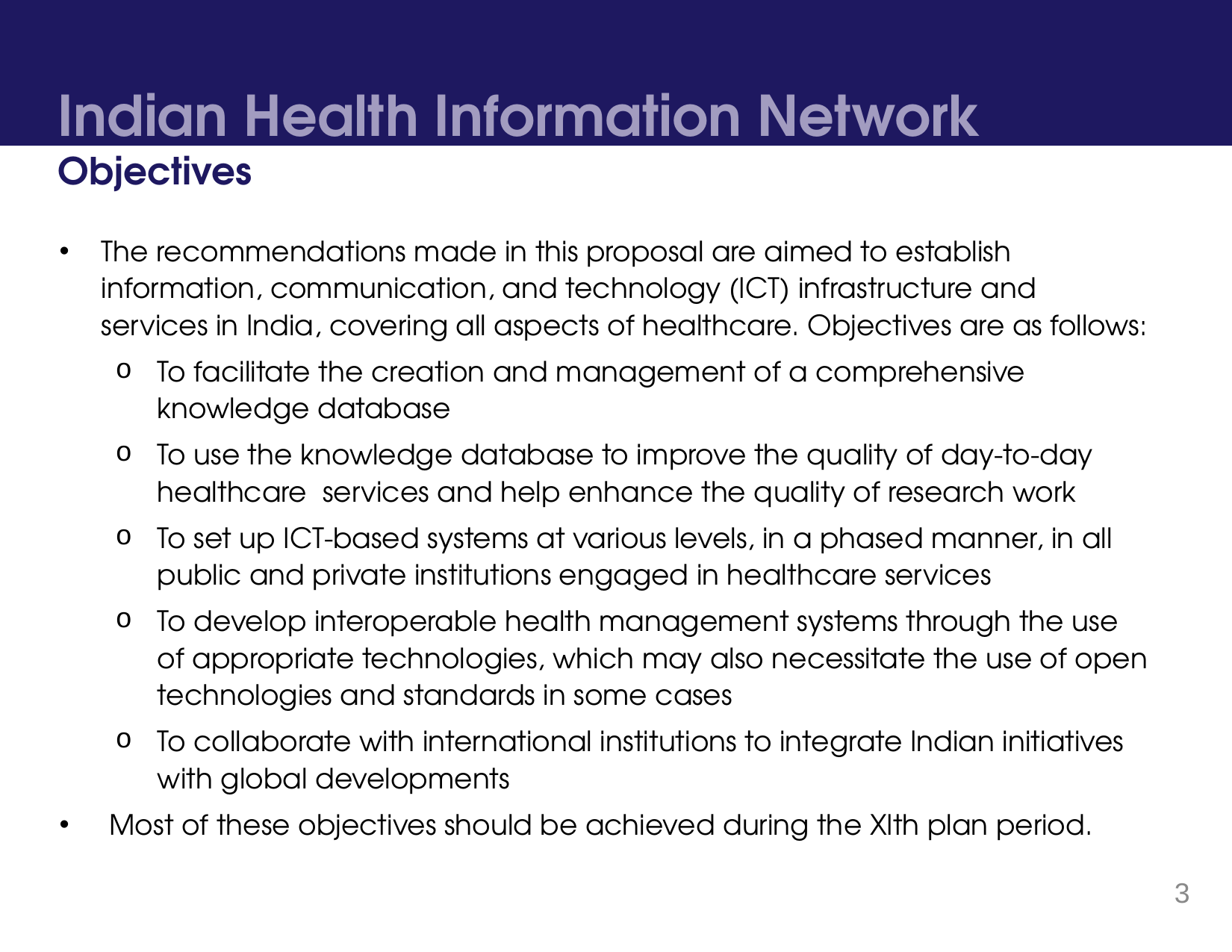

# Indian Health Information Network Objectives
The recommendations made in this proposal are aimed to establish information, communication, and technology (ICT) infrastructure and services in India, covering all aspects of healthcare. Objectives are as follows:
To facilitate the creation and management of a comprehensive knowledge database
To use the knowledge database to improve the quality of day-to-day healthcare  services and help enhance the quality of research work
To set up ICT-based systems at various levels, in a phased manner, in all public and private institutions engaged in healthcare services
To develop interoperable health management systems through the use of appropriate technologies, which may also necessitate the use of open technologies and standards in some cases
To collaborate with international institutions to integrate Indian initiatives with global developments
 Most of these objectives should be achieved during the XIth plan period.

3